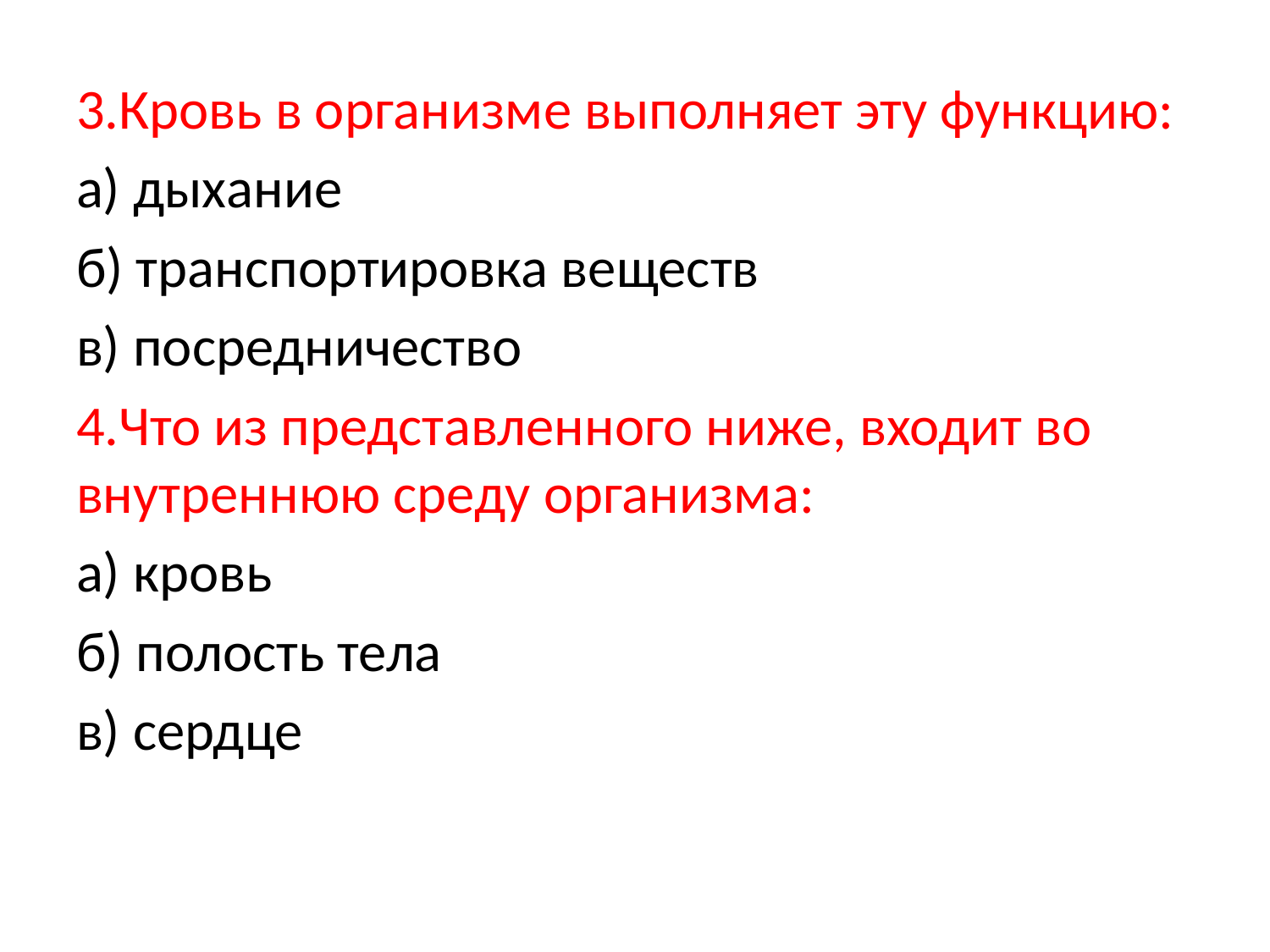

3.Кровь в организме выполняет эту функцию:
а) дыхание
б) транспортировка веществ
в) посредничество
4.Что из представленного ниже, входит во внутреннюю среду организма:
а) кровь
б) полость тела
в) сердце